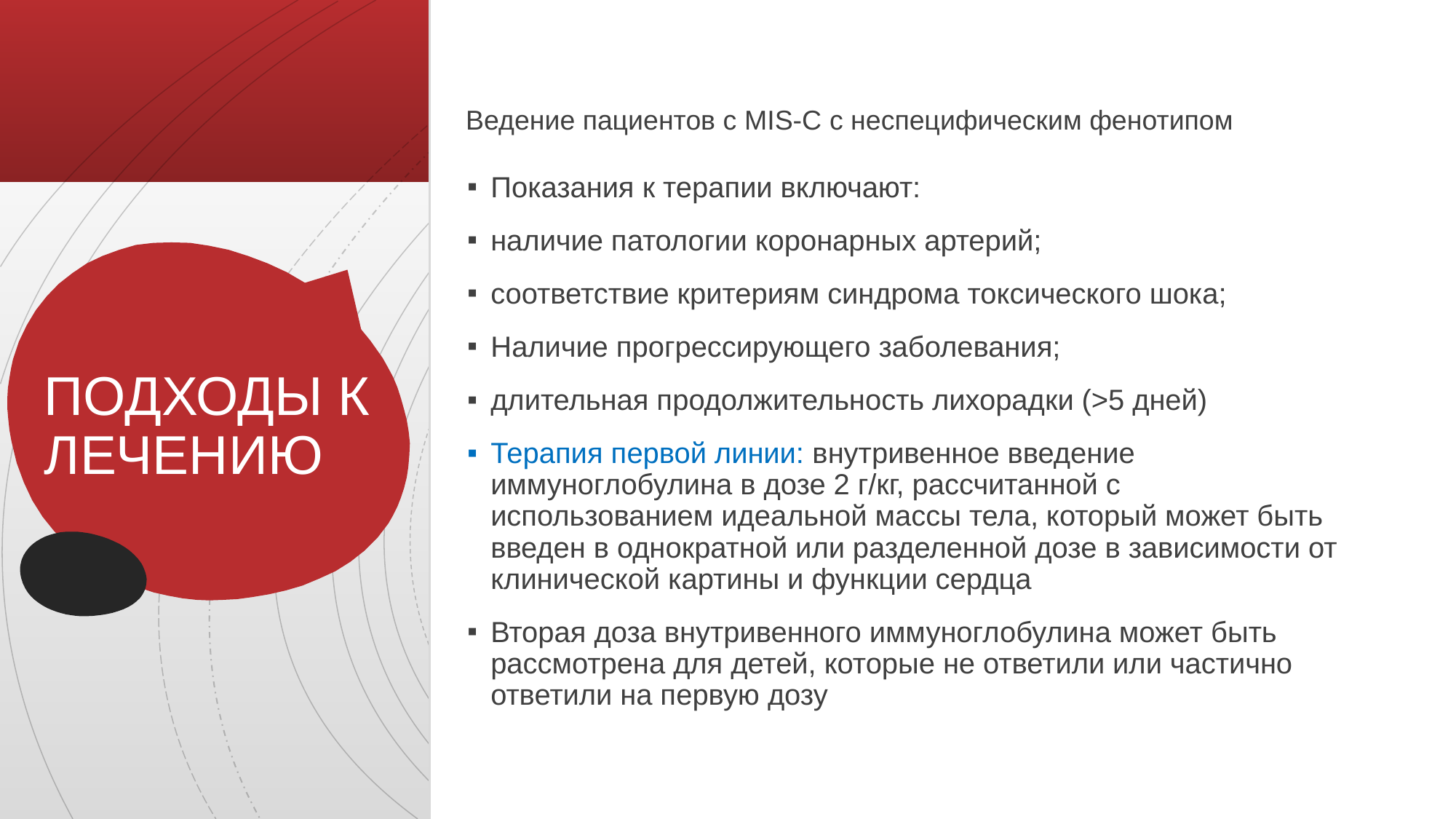

Ведение пациентов с MIS-C с неспецифическим фенотипом
Показания к терапии включают:
наличие патологии коронарных артерий;
соответствие критериям синдрома токсического шока;
Наличие прогрессирующего заболевания;
длительная продолжительность лихорадки (>5 дней)
Терапия первой линии: внутривенное введение иммуноглобулина в дозе 2 г/кг, рассчитанной с использованием идеальной массы тела, который может быть введен в однократной или разделенной дозе в зависимости от клинической картины и функции сердца
Вторая доза внутривенного иммуноглобулина может быть рассмотрена для детей, которые не ответили или частично ответили на первую дозу
# ПОДХОДЫ К ЛЕЧЕНИЮ